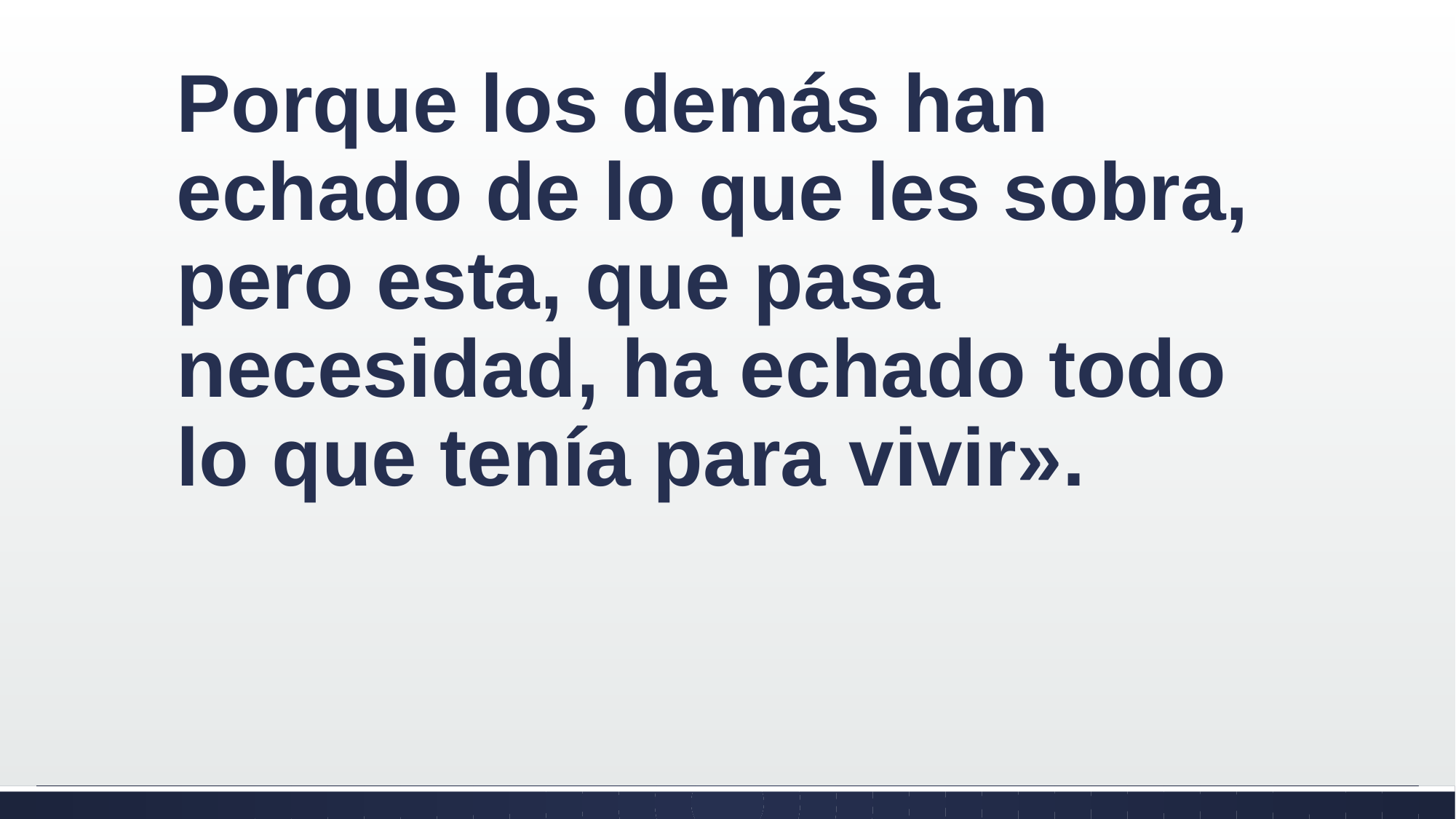

#
Porque los demás han echado de lo que les sobra, pero esta, que pasa necesidad, ha echado todo lo que tenía para vivir».